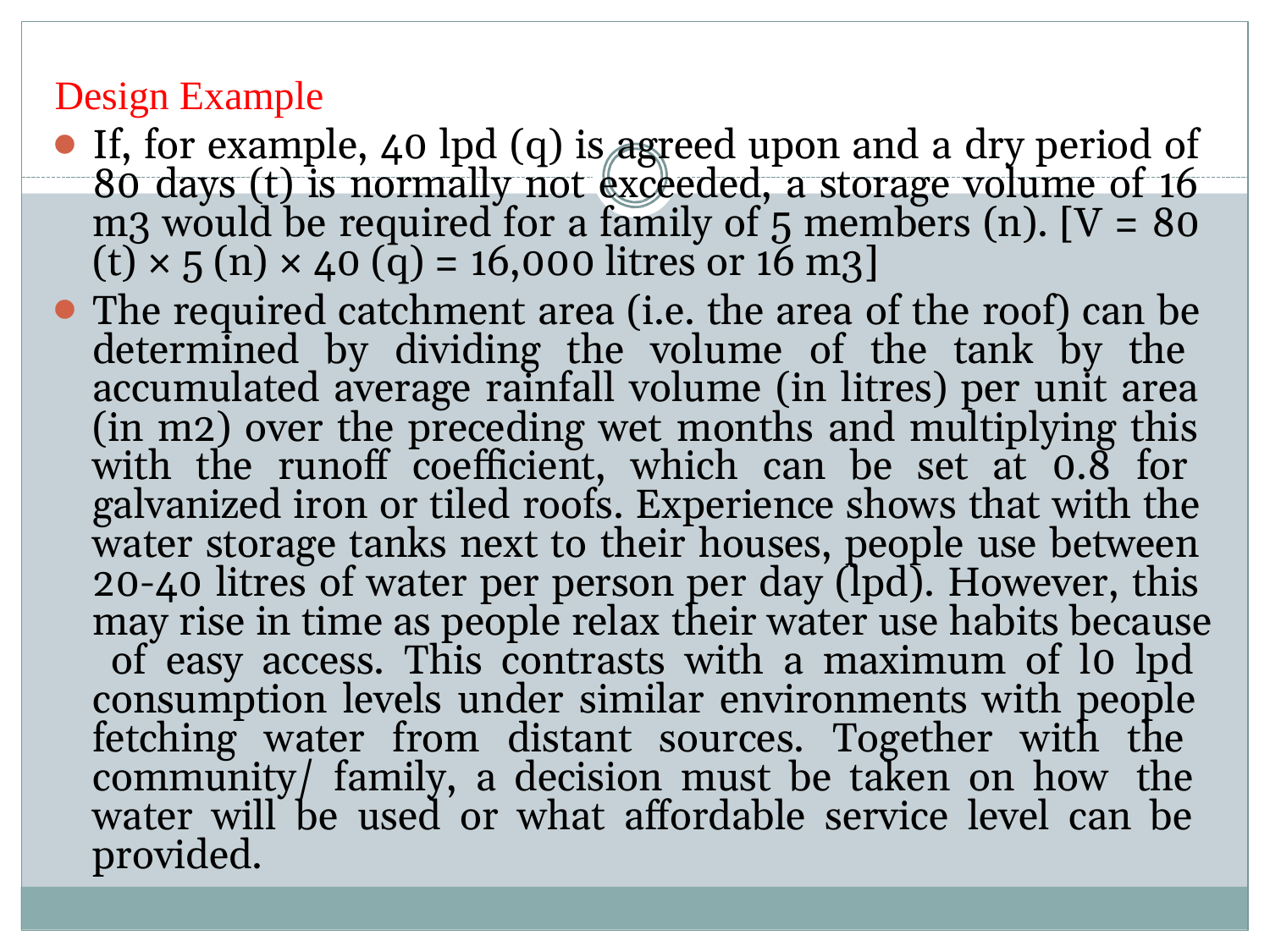

Design Example
If, for example, 40 lpd (q) is agreed upon and a dry period of  80 days (t) is normally not exceeded, a storage volume of 16  m3 would be required for a family of 5 members (n). [V = 80  (t) × 5 (n) × 40 (q) = 16,000 litres or 16 m3]
The required catchment area (i.e. the area of the roof) can be  determined by dividing the volume of the tank by the  accumulated average rainfall volume (in litres) per unit area  (in m2) over the preceding wet months and multiplying this  with the runoff coefficient, which can be set at 0.8 for  galvanized iron or tiled roofs. Experience shows that with the  water storage tanks next to their houses, people use between  20-40 litres of water per person per day (lpd). However, this  may rise in time as people relax their water use habits because  of easy access. This contrasts with a maximum of l0 lpd  consumption levels under similar environments with people  fetching water from distant sources. Together with the  community/ family, a decision must be taken on how the  water will be used or what affordable service level can be  provided.